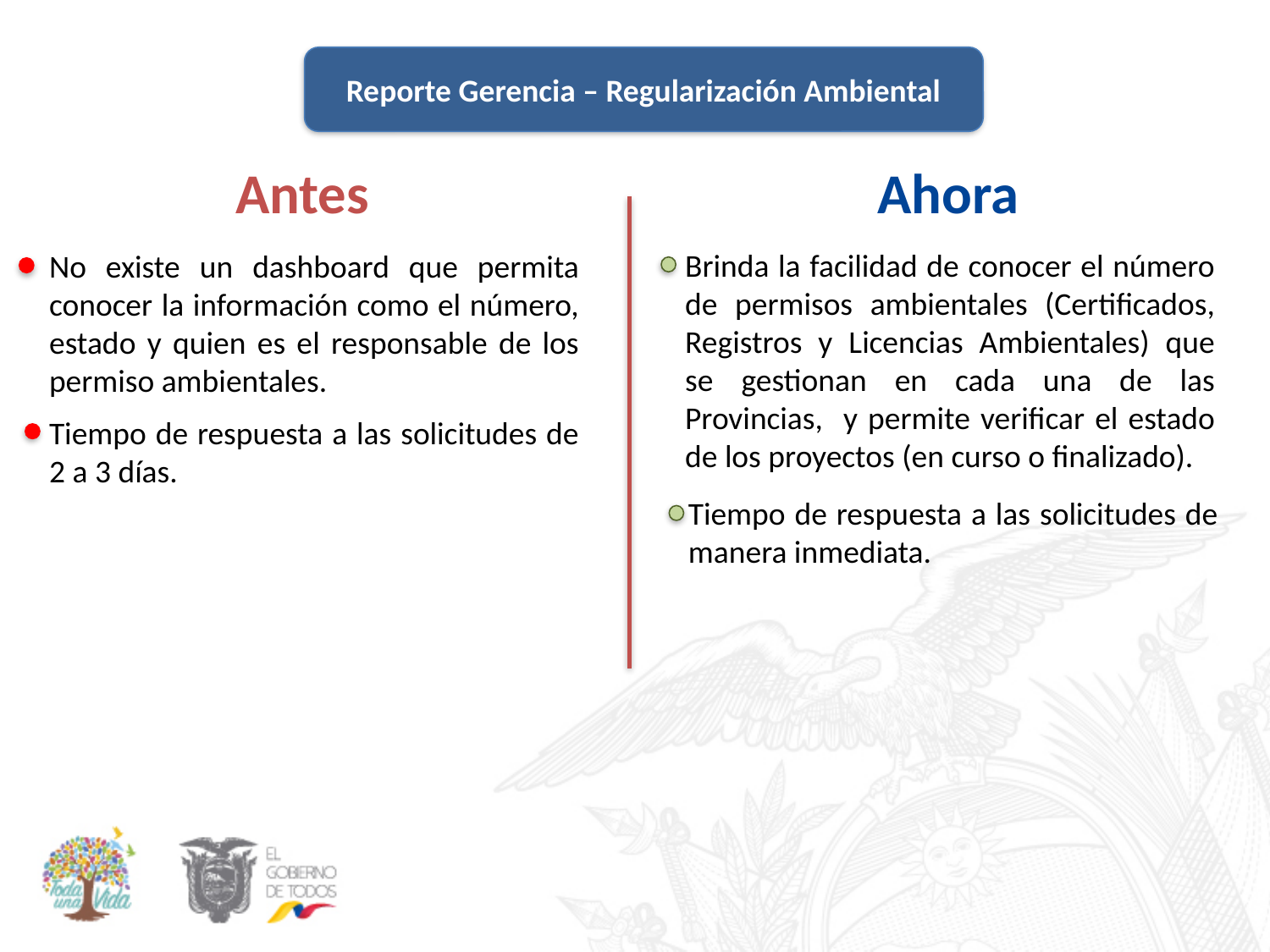

Reporte Gerencia – Regularización Ambiental
Antes
Ahora
Brinda la facilidad de conocer el número de permisos ambientales (Certificados, Registros y Licencias Ambientales) que se gestionan en cada una de las Provincias,  y permite verificar el estado de los proyectos (en curso o finalizado).
No existe un dashboard que permita conocer la información como el número, estado y quien es el responsable de los permiso ambientales.

Tiempo de respuesta a las solicitudes de 2 a 3 días.

Tiempo de respuesta a las solicitudes de manera inmediata.